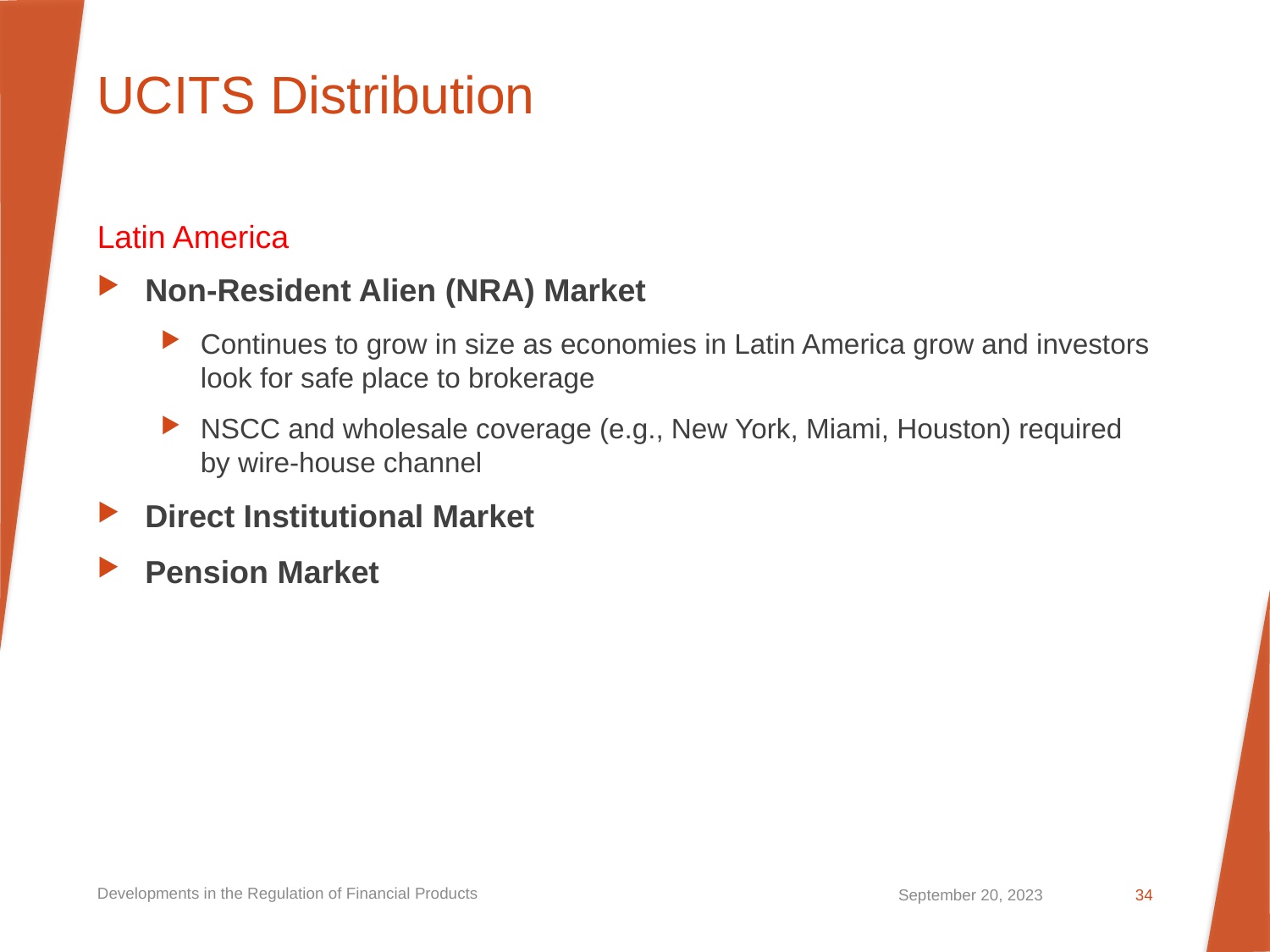

# UCITS Distribution
Latin America
Non-Resident Alien (NRA) Market
Continues to grow in size as economies in Latin America grow and investors look for safe place to brokerage
NSCC and wholesale coverage (e.g., New York, Miami, Houston) required by wire-house channel
Direct Institutional Market
Pension Market
Developments in the Regulation of Financial Products
September 20, 2023
34